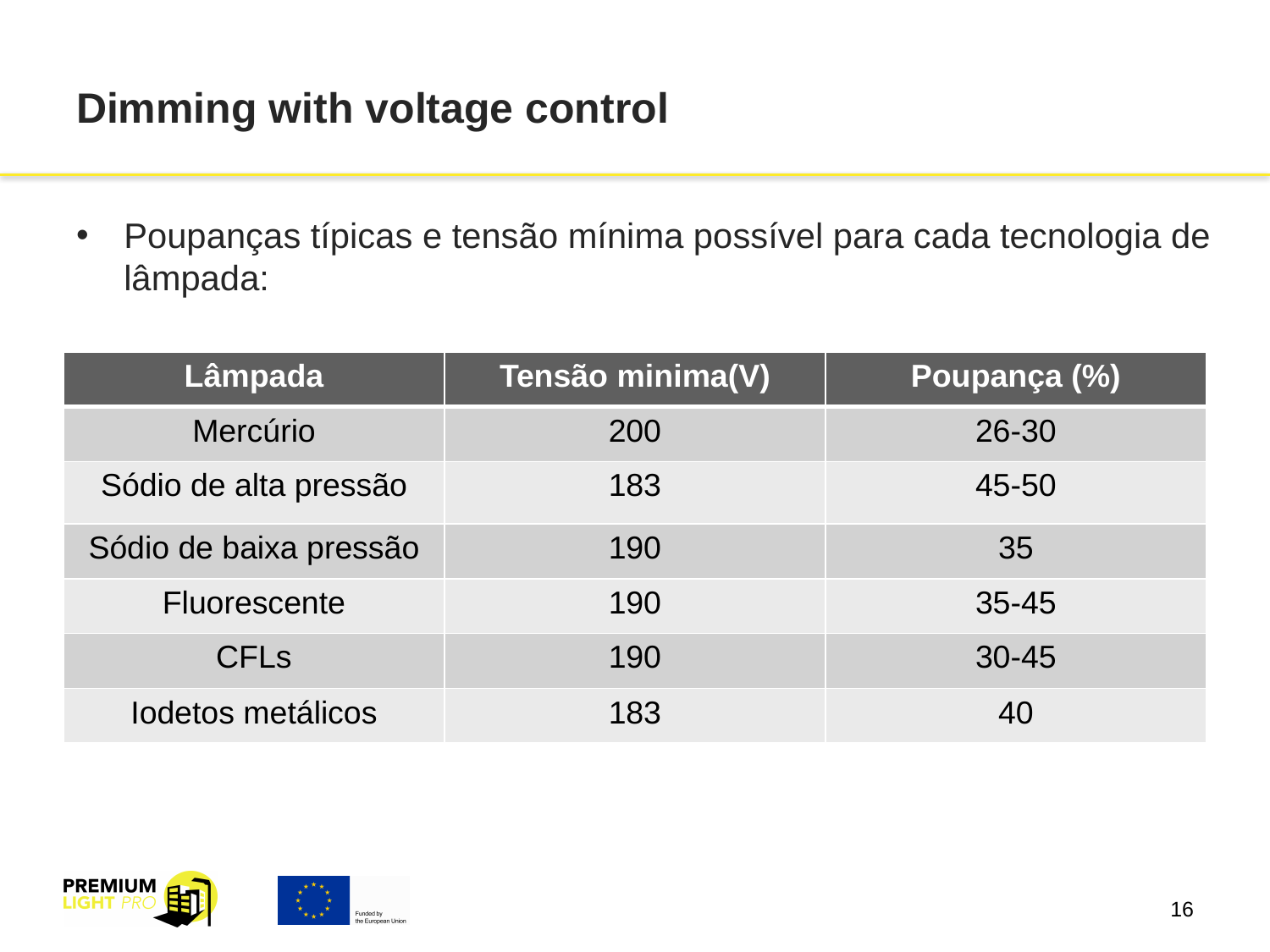

# Dimming with voltage control
Poupanças típicas e tensão mínima possível para cada tecnologia de lâmpada:
| Lâmpada | Tensão minima(V) | Poupança (%) |
| --- | --- | --- |
| Mercúrio | 200 | 26-30 |
| Sódio de alta pressão | 183 | 45-50 |
| Sódio de baixa pressão | 190 | 35 |
| Fluorescente | 190 | 35-45 |
| CFLs | 190 | 30-45 |
| Iodetos metálicos | 183 | 40 |